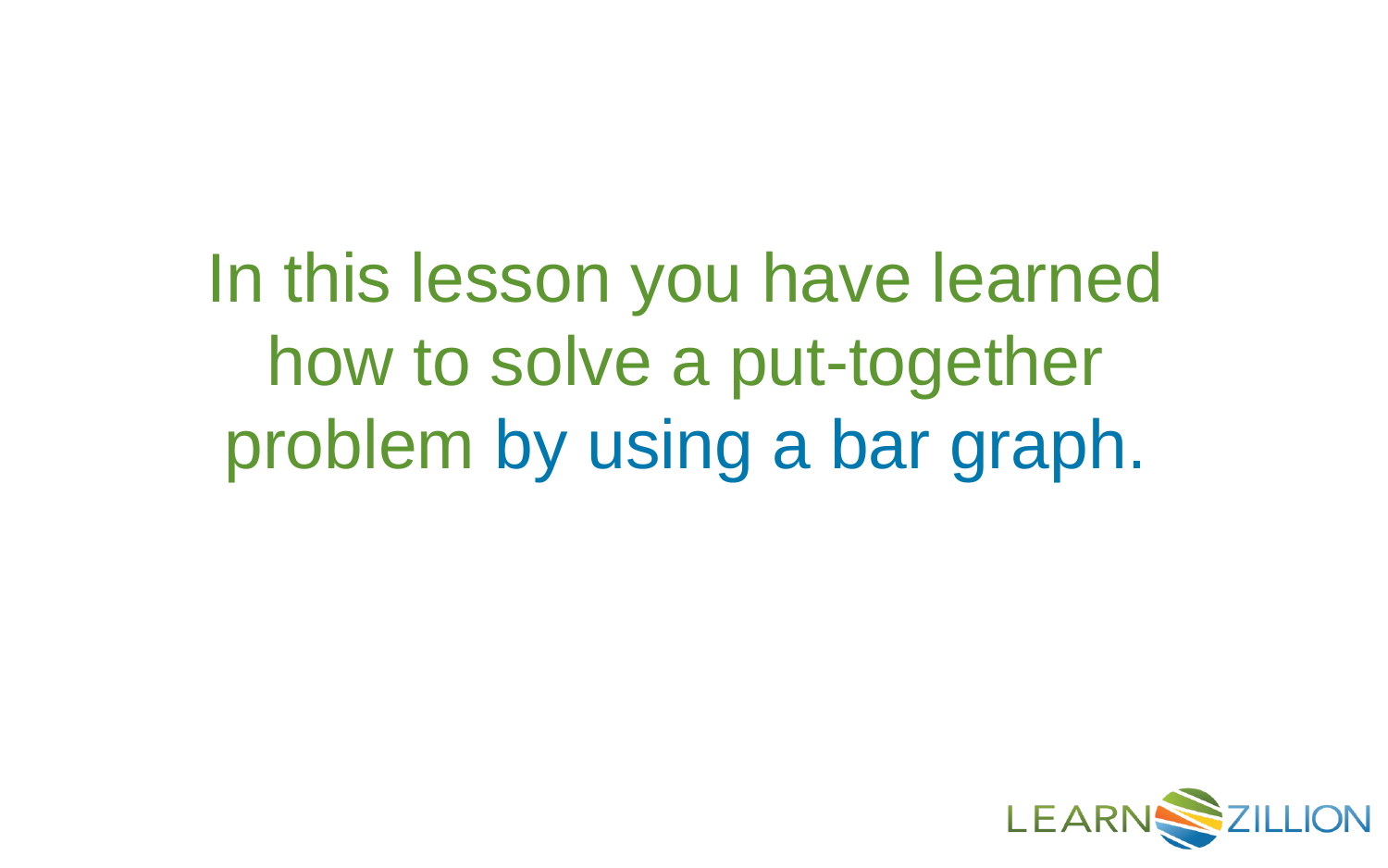

In this lesson you have learned how to solve a put-together problem by using a bar graph.